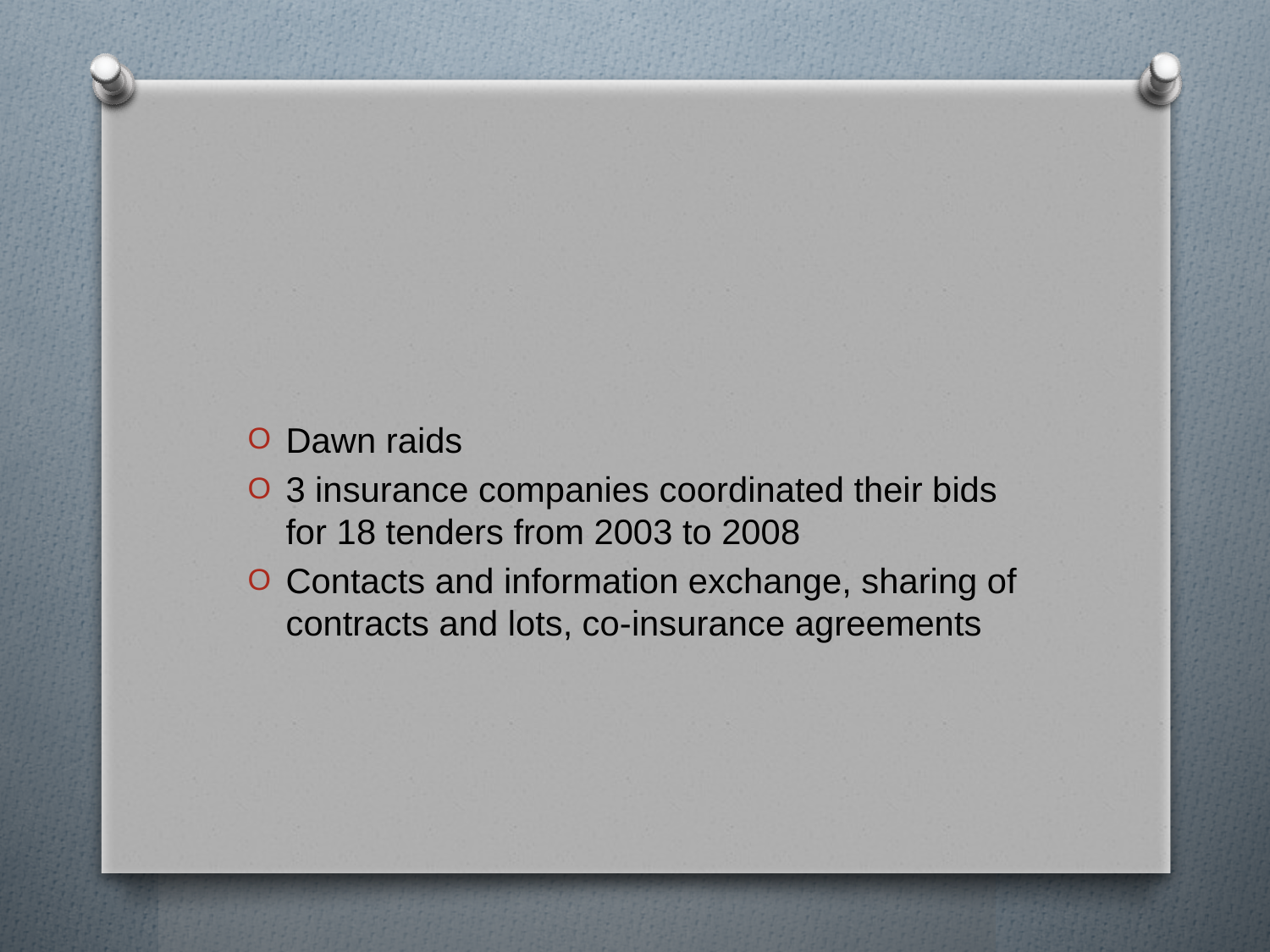

Dawn raids
3 insurance companies coordinated their bids for 18 tenders from 2003 to 2008
Contacts and information exchange, sharing of contracts and lots, co-insurance agreements